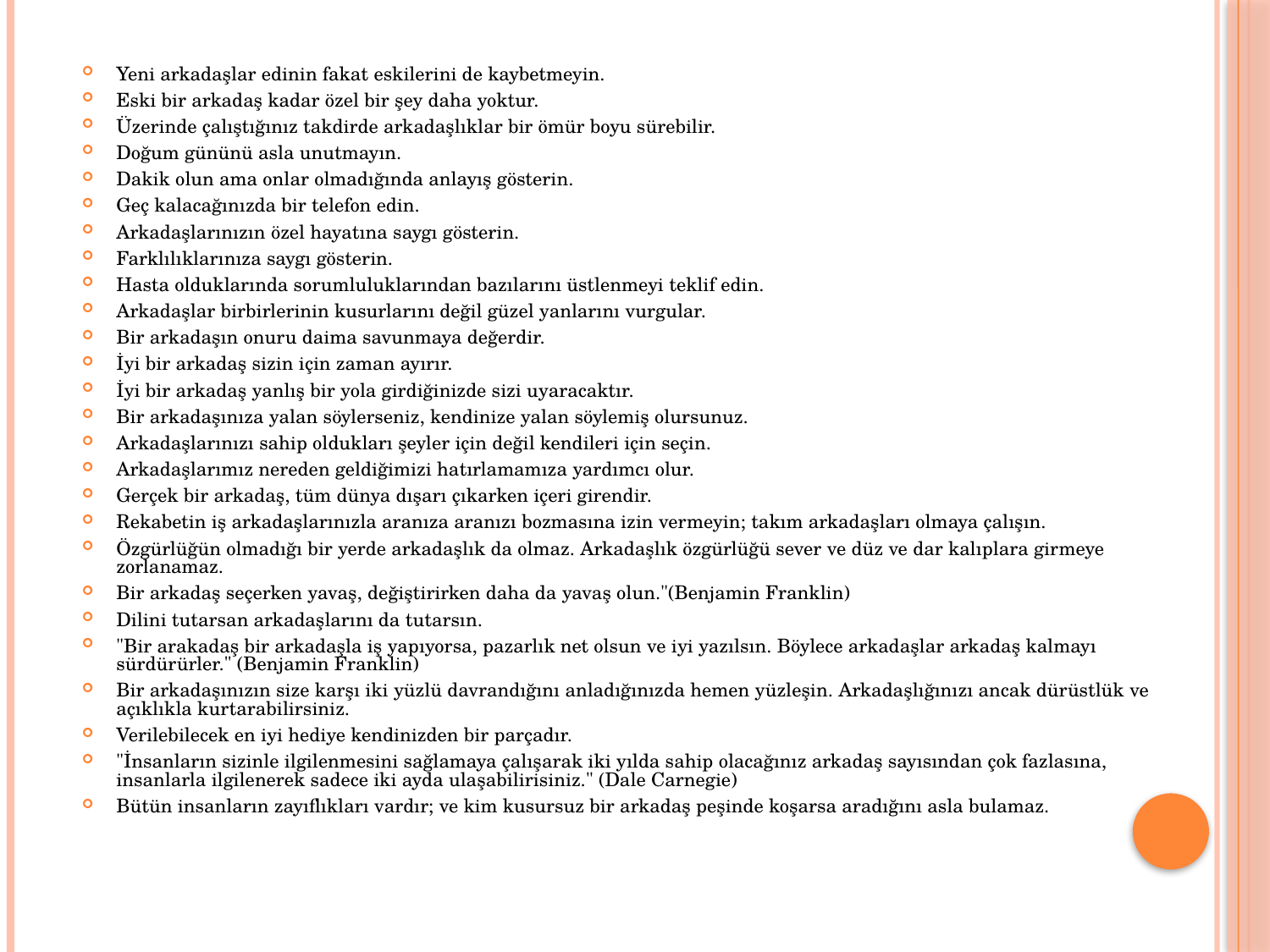

Yeni arkadaşlar edinin fakat eskilerini de kaybetmeyin.
Eski bir arkadaş kadar özel bir şey daha yoktur.
Üzerinde çalıştığınız takdirde arkadaşlıklar bir ömür boyu sürebilir.
Doğum gününü asla unutmayın.
Dakik olun ama onlar olmadığında anlayış gösterin.
Geç kalacağınızda bir telefon edin.
Arkadaşlarınızın özel hayatına saygı gösterin.
Farklılıklarınıza saygı gösterin.
Hasta olduklarında sorumluluklarından bazılarını üstlenmeyi teklif edin.
Arkadaşlar birbirlerinin kusurlarını değil güzel yanlarını vurgular.
Bir arkadaşın onuru daima savunmaya değerdir.
İyi bir arkadaş sizin için zaman ayırır.
İyi bir arkadaş yanlış bir yola girdiğinizde sizi uyaracaktır.
Bir arkadaşınıza yalan söylerseniz, kendinize yalan söylemiş olursunuz.
Arkadaşlarınızı sahip oldukları şeyler için değil kendileri için seçin.
Arkadaşlarımız nereden geldiğimizi hatırlamamıza yardımcı olur.
Gerçek bir arkadaş, tüm dünya dışarı çıkarken içeri girendir.
Rekabetin iş arkadaşlarınızla aranıza aranızı bozmasına izin vermeyin; takım arkadaşları olmaya çalışın.
Özgürlüğün olmadığı bir yerde arkadaşlık da olmaz. Arkadaşlık özgürlüğü sever ve düz ve dar kalıplara girmeye zorlanamaz.
Bir arkadaş seçerken yavaş, değiştirirken daha da yavaş olun."(Benjamin Franklin)
Dilini tutarsan arkadaşlarını da tutarsın.
"Bir arakadaş bir arkadaşla iş yapıyorsa, pazarlık net olsun ve iyi yazılsın. Böylece arkadaşlar arkadaş kalmayı sürdürürler." (Benjamin Franklin)
Bir arkadaşınızın size karşı iki yüzlü davrandığını anladığınızda hemen yüzleşin. Arkadaşlığınızı ancak dürüstlük ve açıklıkla kurtarabilirsiniz.
Verilebilecek en iyi hediye kendinizden bir parçadır.
"İnsanların sizinle ilgilenmesini sağlamaya çalışarak iki yılda sahip olacağınız arkadaş sayısından çok fazlasına, insanlarla ilgilenerek sadece iki ayda ulaşabilirisiniz." (Dale Carnegie)
Bütün insanların zayıflıkları vardır; ve kim kusursuz bir arkadaş peşinde koşarsa aradığını asla bulamaz.